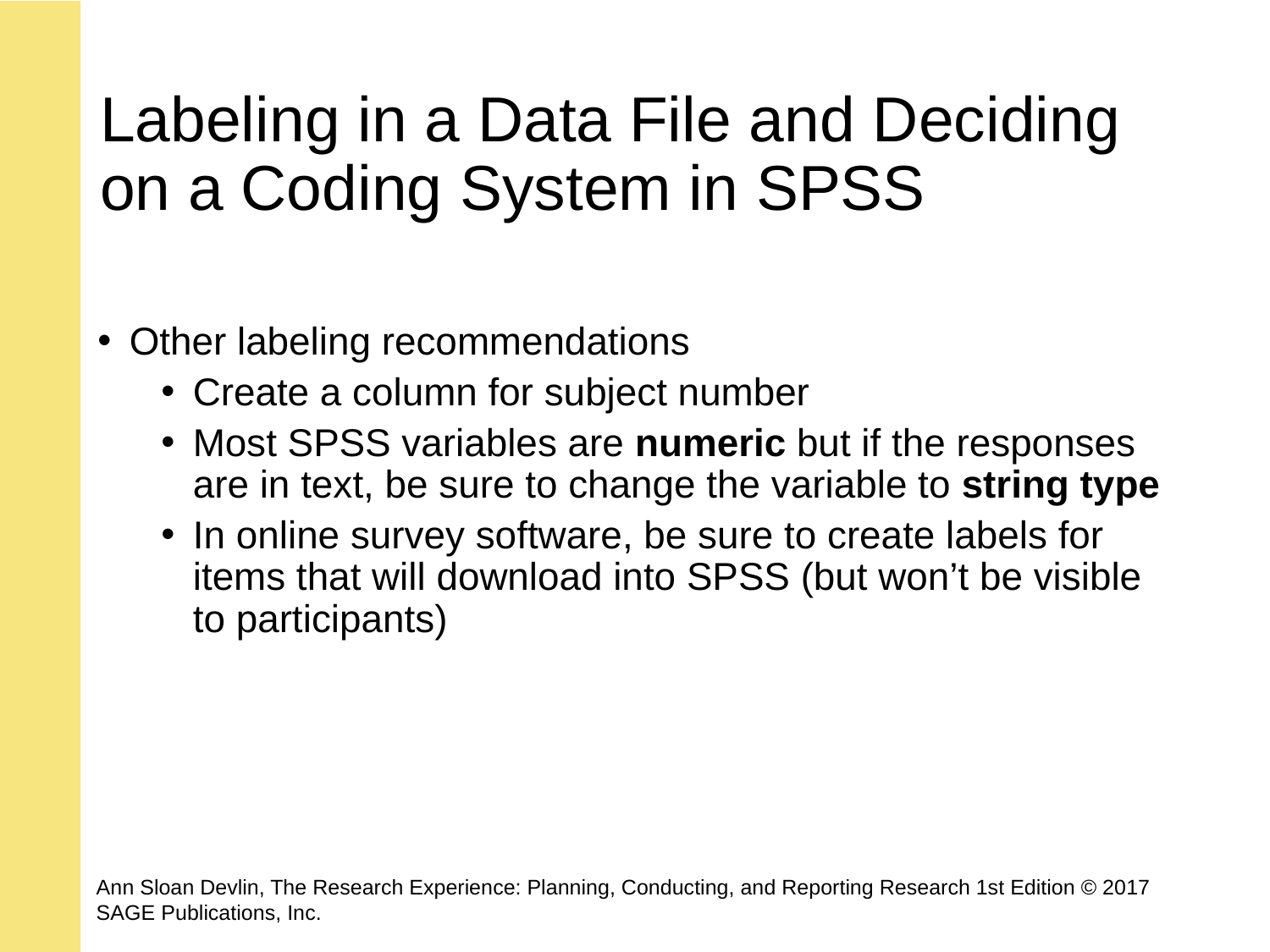

# Labeling in a Data File and Deciding on a Coding System in SPSS
Other labeling recommendations
Create a column for subject number
Most SPSS variables are numeric but if the responses are in text, be sure to change the variable to string type
In online survey software, be sure to create labels for items that will download into SPSS (but won’t be visible to participants)